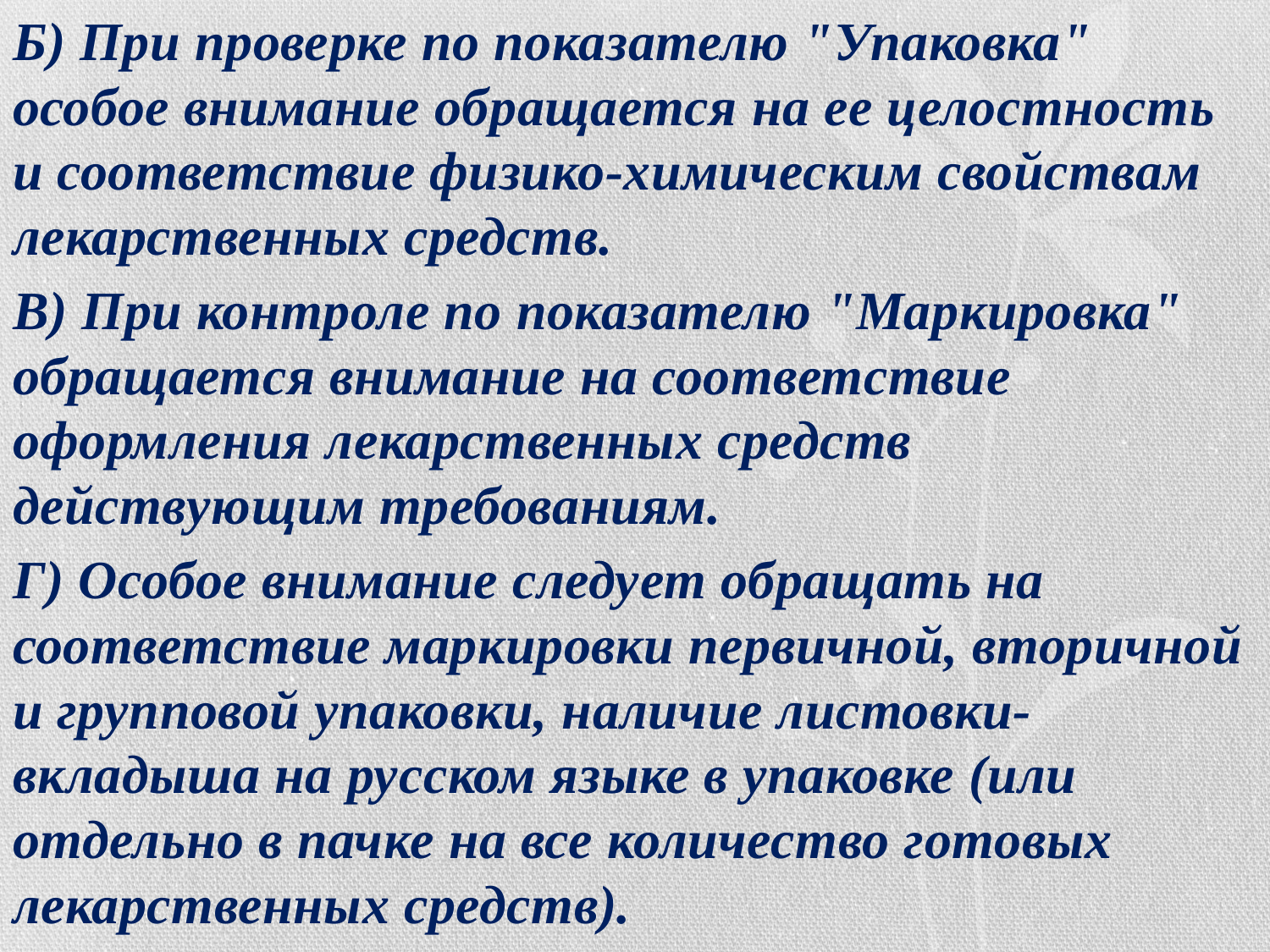

Б) При проверке по показателю "Упаковка" особое внимание обращается на ее целостность и соответствие физико-химическим свойствам лекарственных средств.
В) При контроле по показателю "Маркировка" обращается внимание на соответствие оформления лекарственных средств действующим требованиям.
Г) Особое внимание следует обращать на соответствие маркировки первичной, вторичной и групповой упаковки, наличие листовки-вкладыша на русском языке в упаковке (или отдельно в пачке на все количество готовых лекарственных средств).